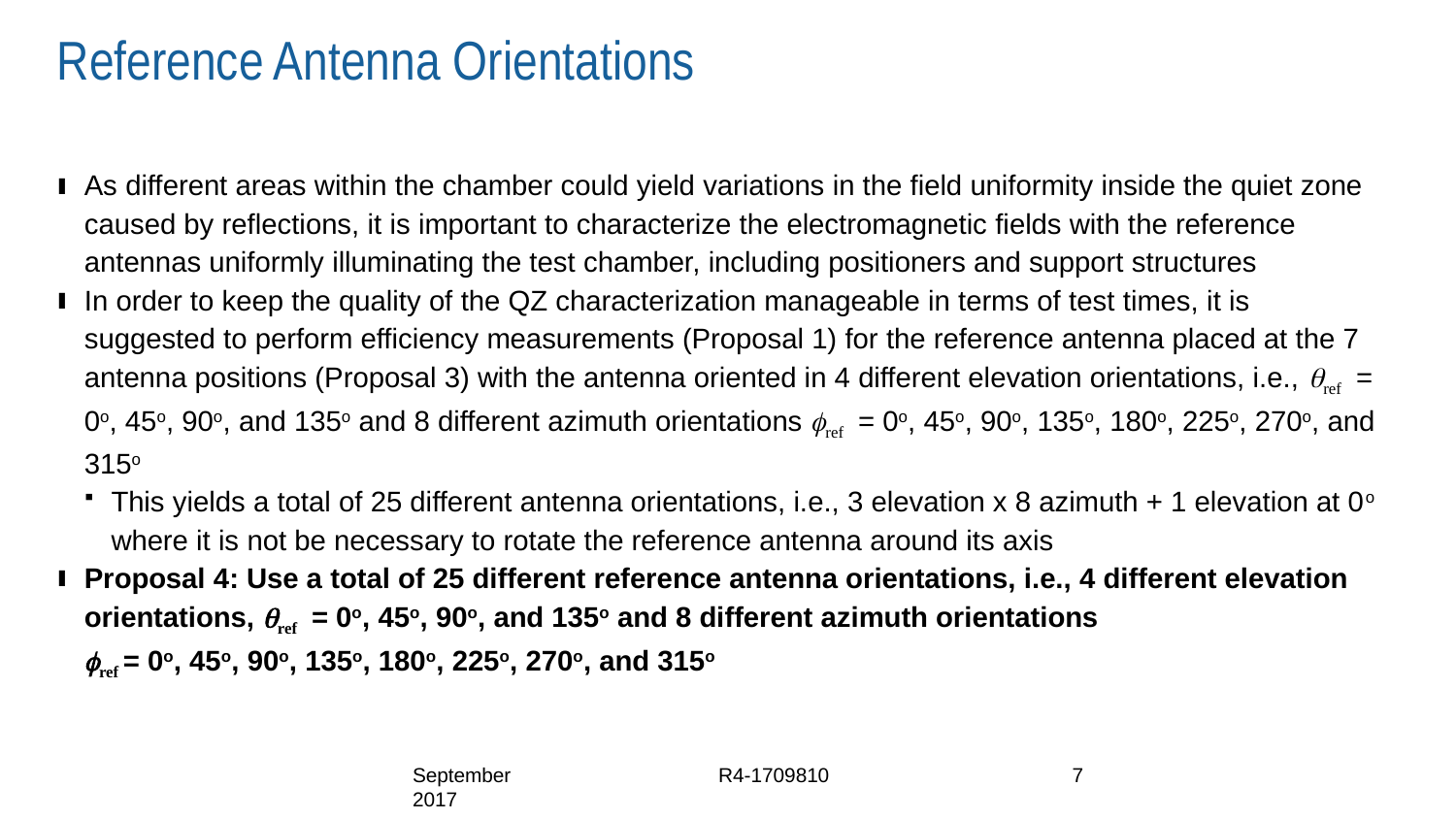

# Reference Antenna Orientations
As different areas within the chamber could yield variations in the field uniformity inside the quiet zone caused by reflections, it is important to characterize the electromagnetic fields with the reference antennas uniformly illuminating the test chamber, including positioners and support structures
In order to keep the quality of the QZ characterization manageable in terms of test times, it is suggested to perform efficiency measurements (Proposal 1) for the reference antenna placed at the 7 antenna positions (Proposal 3) with the antenna oriented in 4 different elevation orientations, i.e., θref = 0o, 45o, 90o, and 135o and 8 different azimuth orientations φref = 0o, 45o, 90o, 135o, 180o, 225o, 270o, and 315o
This yields a total of 25 different antenna orientations, i.e., 3 elevation x 8 azimuth + 1 elevation at 0o where it is not be necessary to rotate the reference antenna around its axis
Proposal 4: Use a total of 25 different reference antenna orientations, i.e., 4 different elevation orientations, θref = 0o, 45o, 90o, and 135o and 8 different azimuth orientations
φref = 0o, 45o, 90o, 135o, 180o, 225o, 270o, and 315o

September 2017
R4-1709810
7